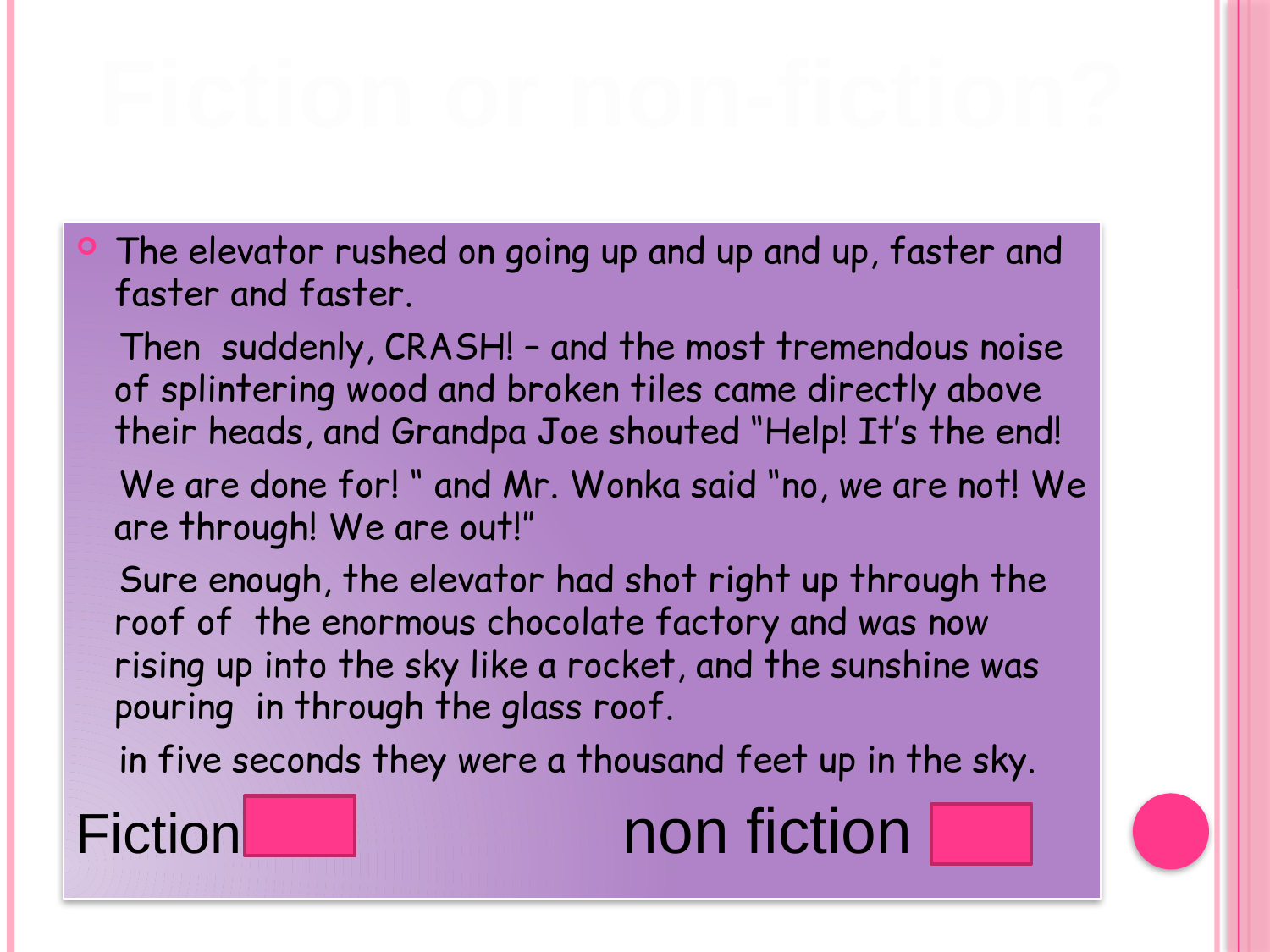

Fiction or non-fiction?
The elevator rushed on going up and up and up, faster and faster and faster.
    Then  suddenly, CRASH! – and the most tremendous noise of splintering wood and broken tiles came directly above their heads, and Grandpa Joe shouted “Help! It’s the end!
    We are done for! “ and Mr. Wonka said “no, we are not! We are through! We are out!”
    Sure enough, the elevator had shot right up through the  roof of  the enormous chocolate factory and was now rising up into the sky like a rocket, and the sunshine was pouring  in through the glass roof.
    in five seconds they were a thousand feet up in the sky.
Fiction                                   non fiction